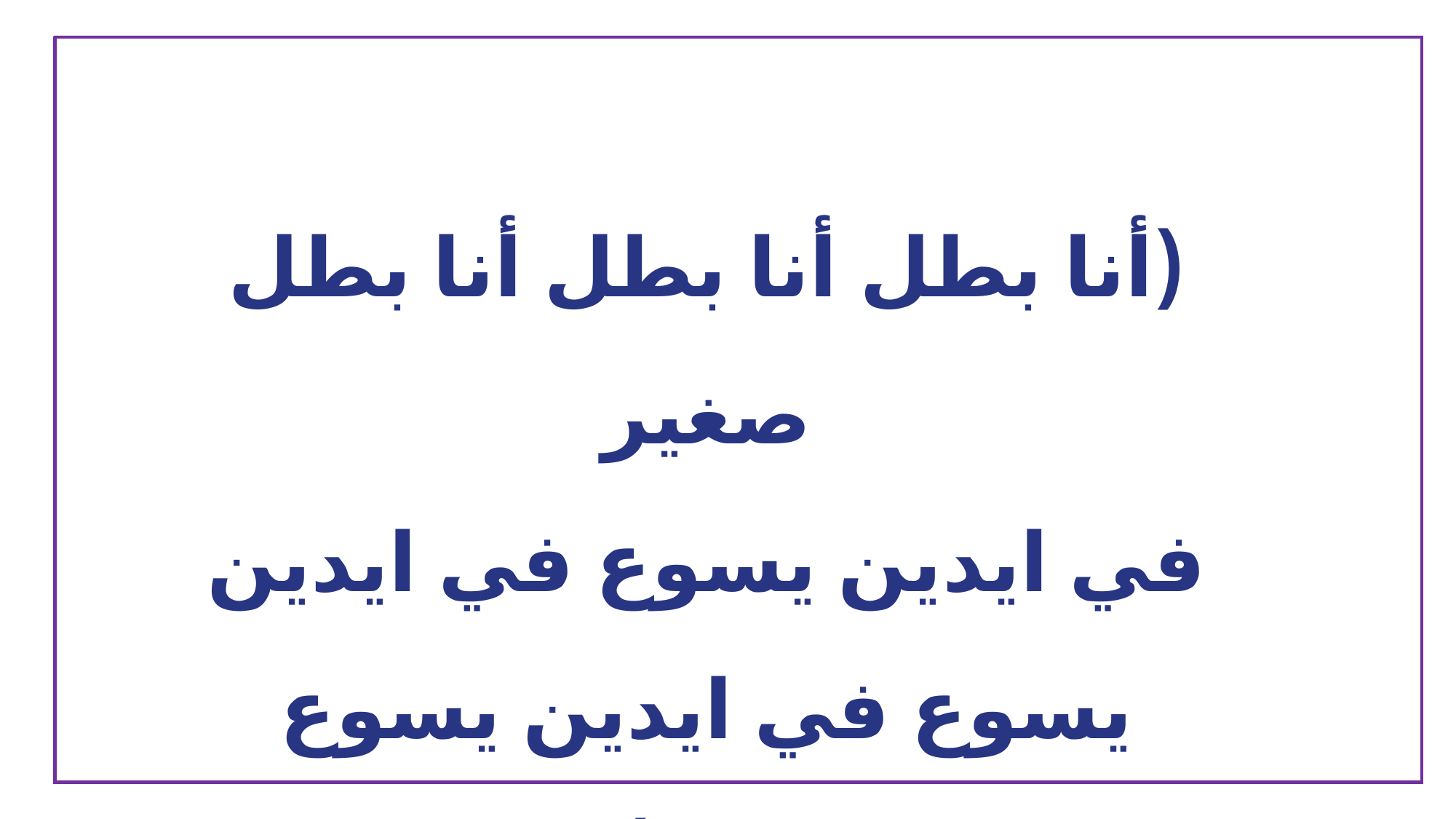

(أنا بطل أنا بطل أنا بطل صغير
في ايدين يسوع في ايدين يسوع في ايدين يسوع بتغير)٢